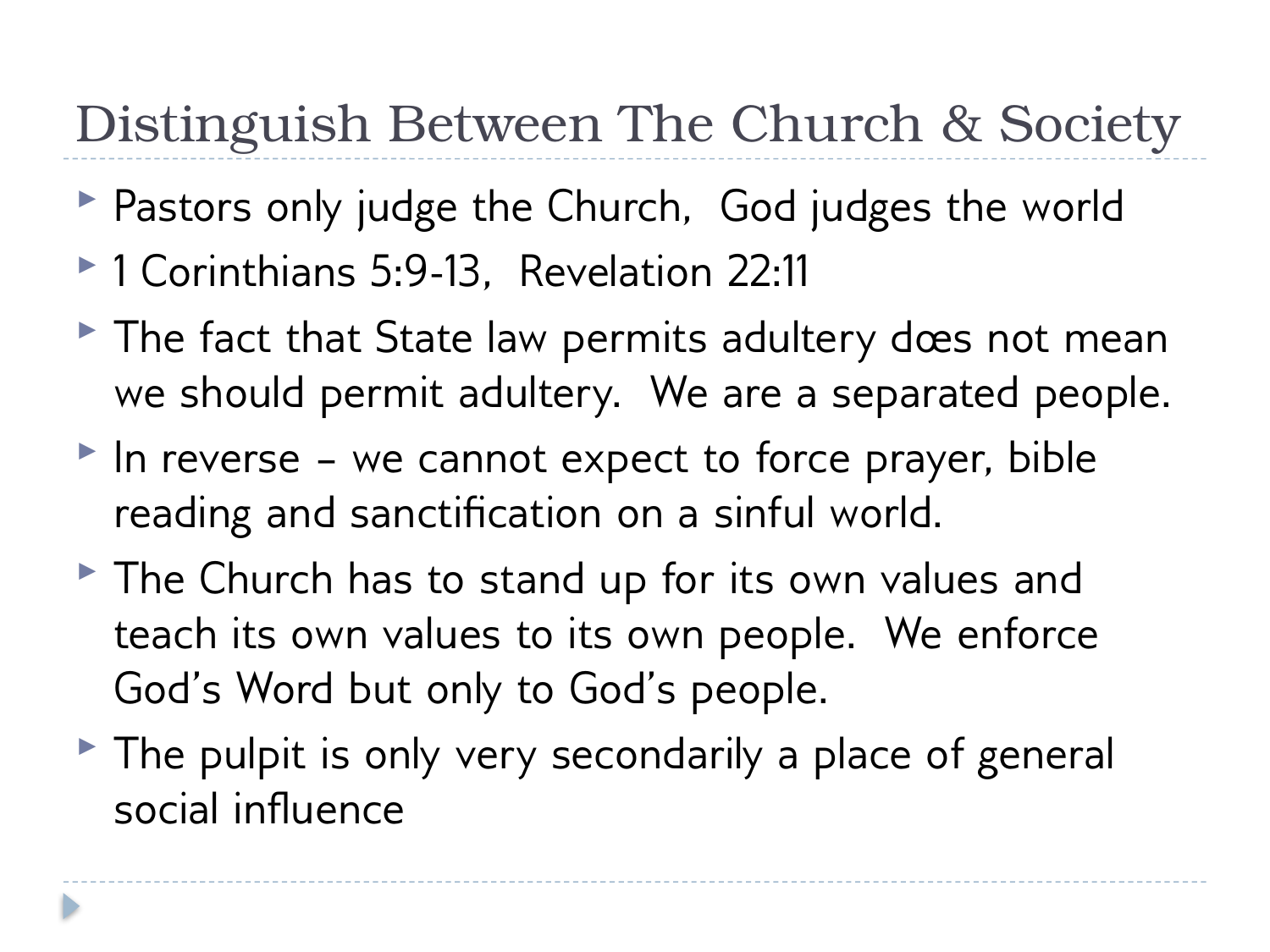

# Distinguish Between The Church & Society
Pastors only judge the Church,  God judges the world
1 Corinthians 5:9-13,  Revelation 22:11
The fact that State law permits adultery does not mean we should permit adultery.  We are a separated people.
In reverse – we cannot expect to force prayer, bible reading and sanctification on a sinful world.
The Church has to stand up for its own values and teach its own values to its own people.  We enforce God’s Word but only to God’s people.
The pulpit is only very secondarily a place of general social influence